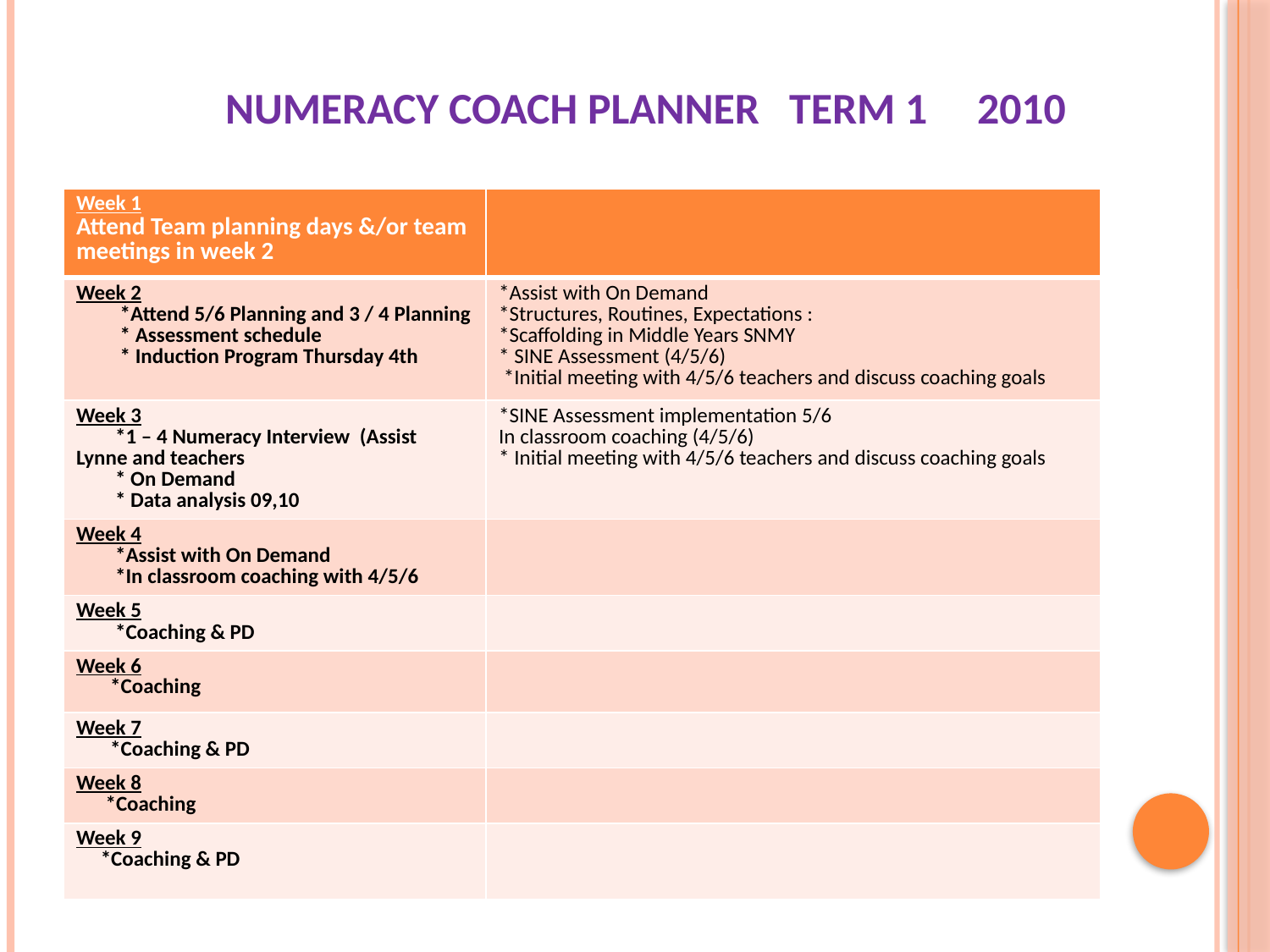

# Numeracy Coach Planner   TERM 1     2010
| Week 1 Attend Team planning days &/or team meetings in week 2 |  |
| --- | --- |
| Week 2 \*Attend 5/6 Planning and 3 / 4 Planning \* Assessment schedule \* Induction Program Thursday 4th | \*Assist with On Demand \*Structures, Routines, Expectations : \*Scaffolding in Middle Years SNMY \* SINE Assessment (4/5/6) \*Initial meeting with 4/5/6 teachers and discuss coaching goals |
| Week 3 \*1 – 4 Numeracy Interview (Assist Lynne and teachers \* On Demand \* Data analysis 09,10 | \*SINE Assessment implementation 5/6 In classroom coaching (4/5/6) \* Initial meeting with 4/5/6 teachers and discuss coaching goals |
| Week 4 \*Assist with On Demand \*In classroom coaching with 4/5/6 |  |
| Week 5 \*Coaching & PD |  |
| Week 6 \*Coaching |  |
| Week 7 \*Coaching & PD |  |
| Week 8 \*Coaching |  |
| Week 9 \*Coaching & PD |  |